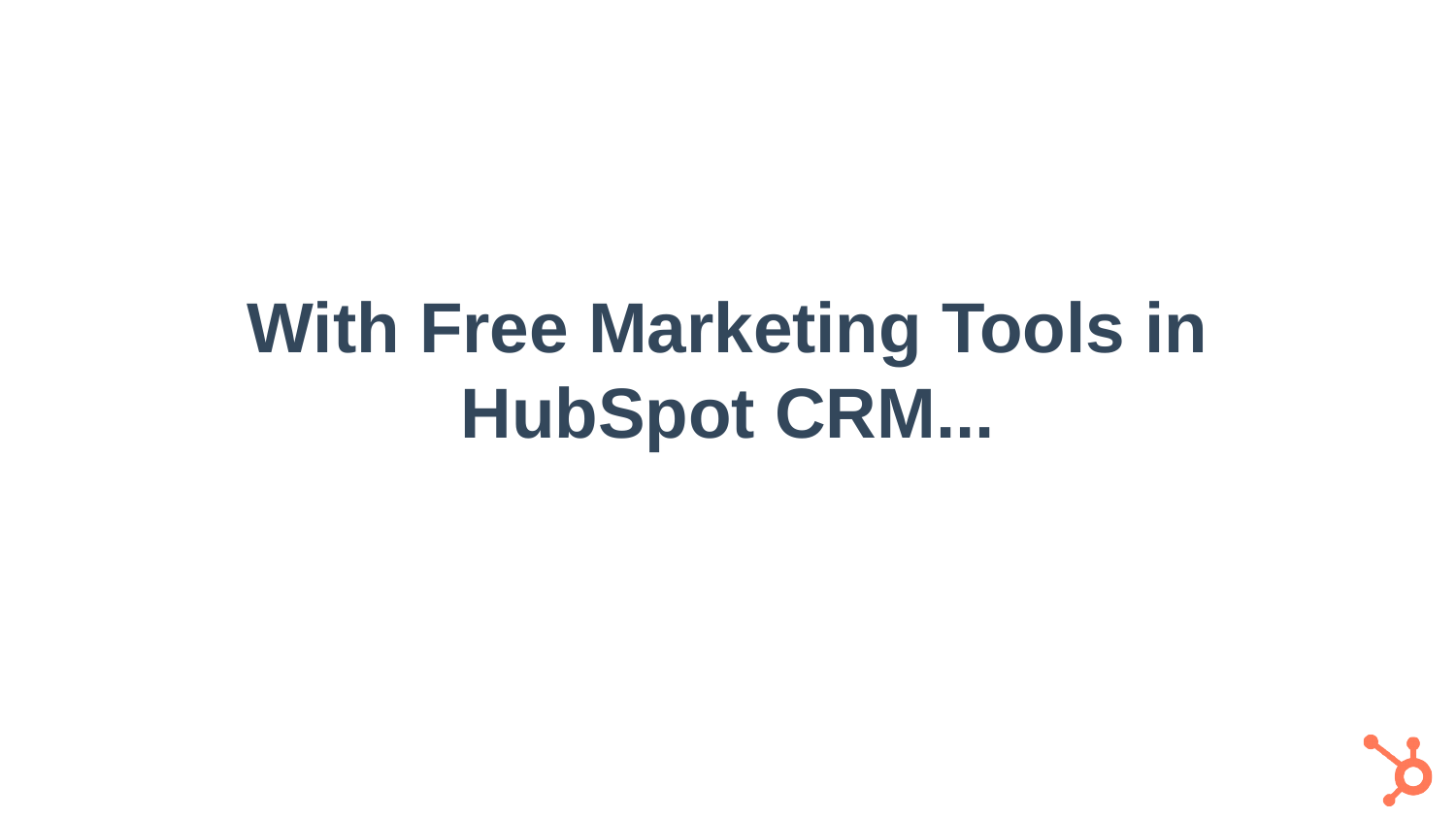

# With Free Marketing Tools in HubSpot CRM...